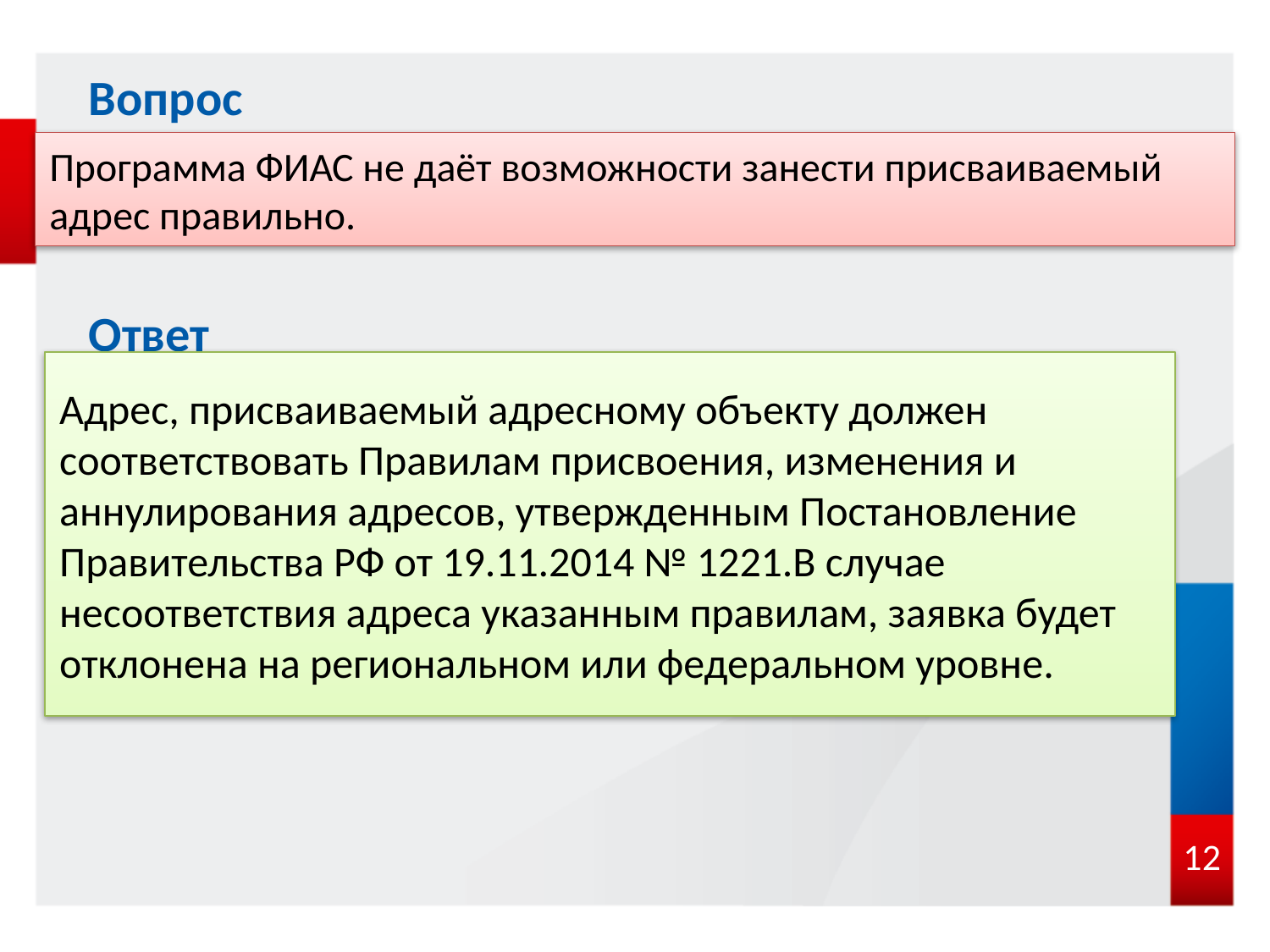

Вопрос
Программа ФИАС не даёт возможности занести присваиваемый адрес правильно.
Ответ
Адрес, присваиваемый адресному объекту должен соответствовать Правилам присвоения, изменения и аннулирования адресов, утвержденным Постановление Правительства РФ от 19.11.2014 № 1221.В случае несоответствия адреса указанным правилам, заявка будет отклонена на региональном или федеральном уровне.
12